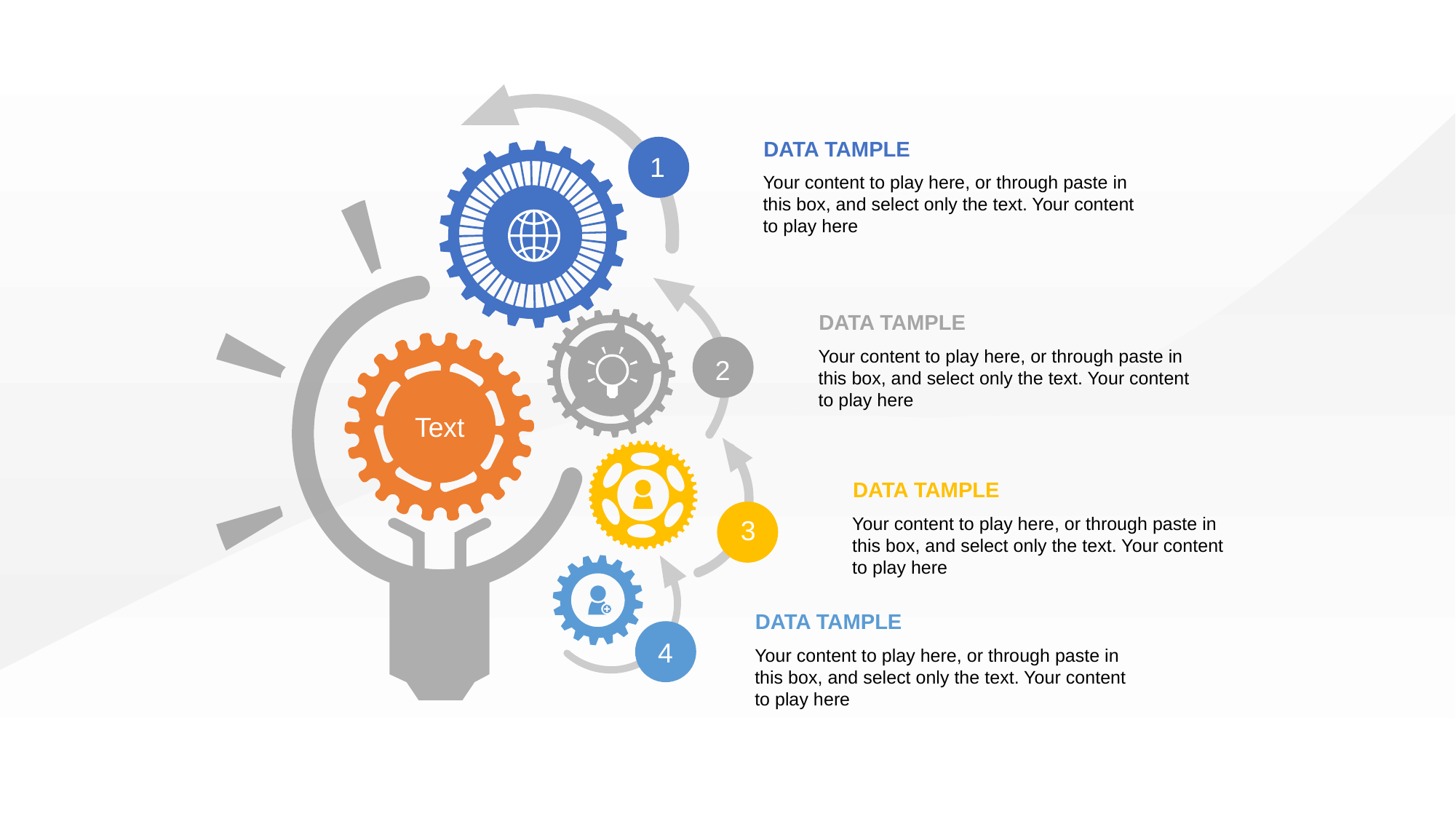

DATA TAMPLE

1
Your content to play here, or through paste in this box, and select only the text. Your content to play here

DATA TAMPLE

Your content to play here, or through paste in this box, and select only the text. Your content to play here

2

Text

DATA TAMPLE

Your content to play here, or through paste in this box, and select only the text. Your content to play here
3

DATA TAMPLE

4
Your content to play here, or through paste in this box, and select only the text. Your content to play here